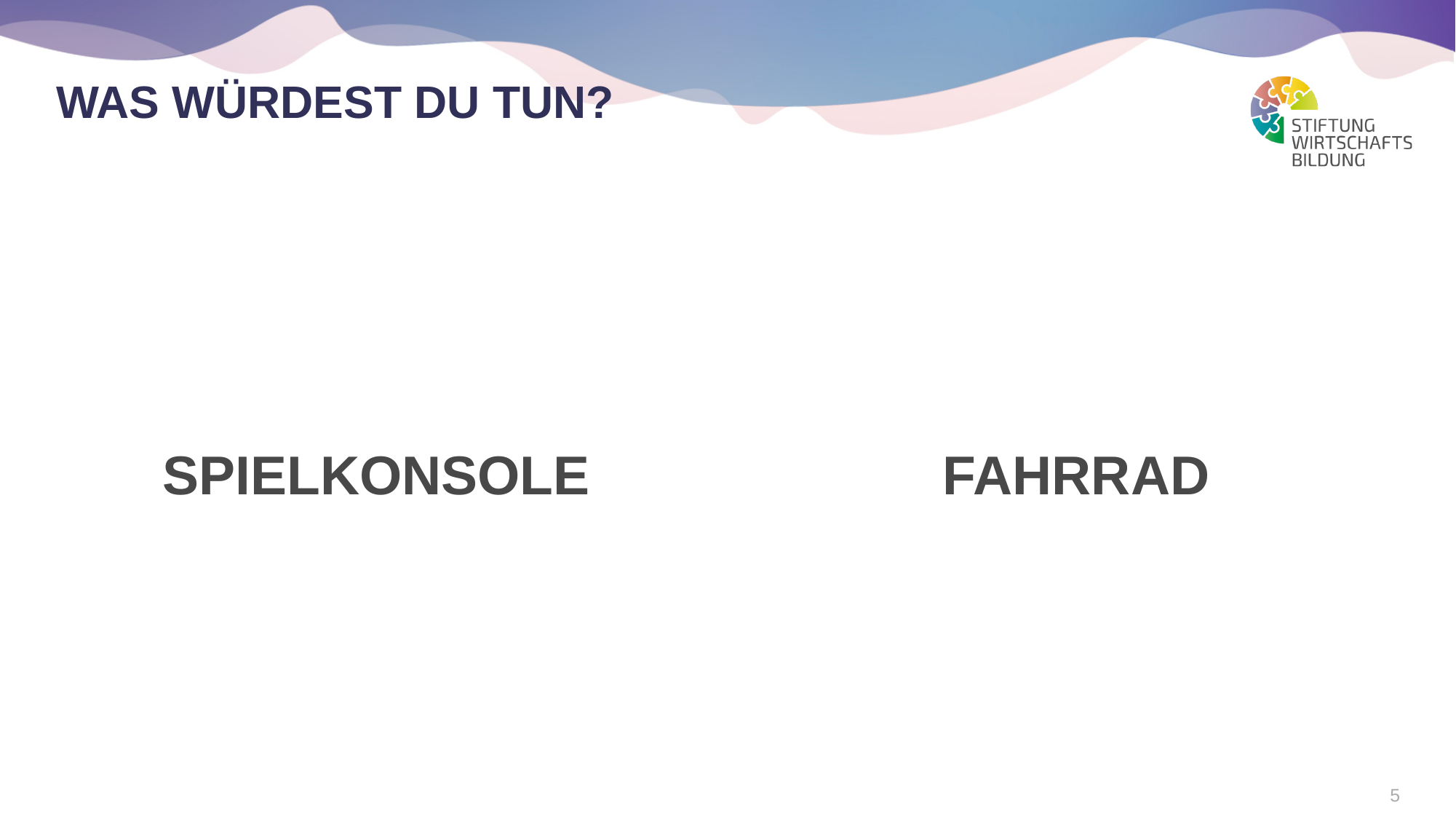

# Was würdest du tun?

SPIELKONSOLE

FAHRRAD
5